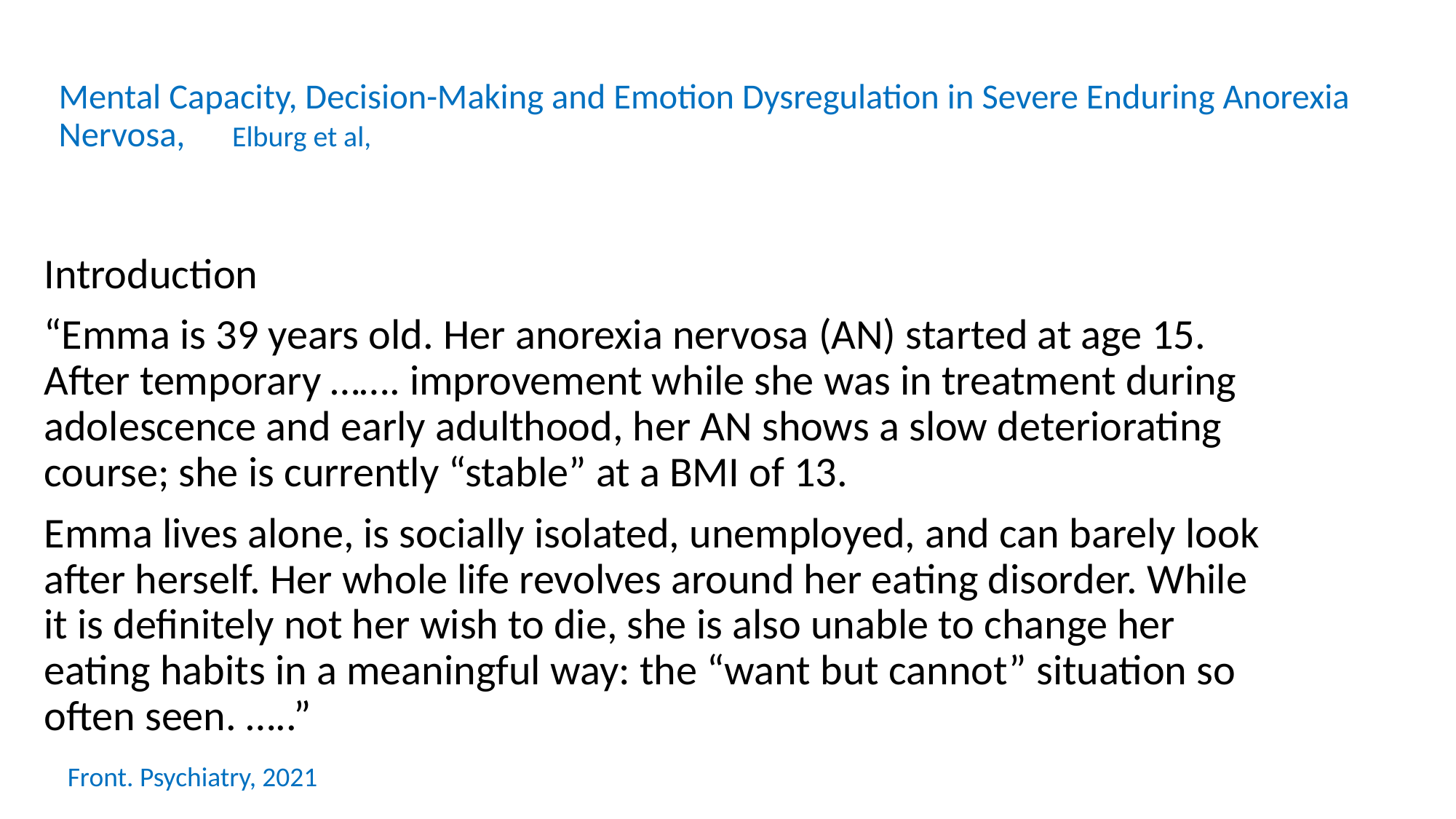

# Mental Capacity, Decision-Making and Emotion Dysregulation in Severe Enduring Anorexia Nervosa, 											Elburg et al,
Introduction
“Emma is 39 years old. Her anorexia nervosa (AN) started at age 15. After temporary ……. improvement while she was in treatment during adolescence and early adulthood, her AN shows a slow deteriorating course; she is currently “stable” at a BMI of 13.
Emma lives alone, is socially isolated, unemployed, and can barely look after herself. Her whole life revolves around her eating disorder. While it is definitely not her wish to die, she is also unable to change her eating habits in a meaningful way: the “want but cannot” situation so often seen. …..”
Front. Psychiatry, 2021